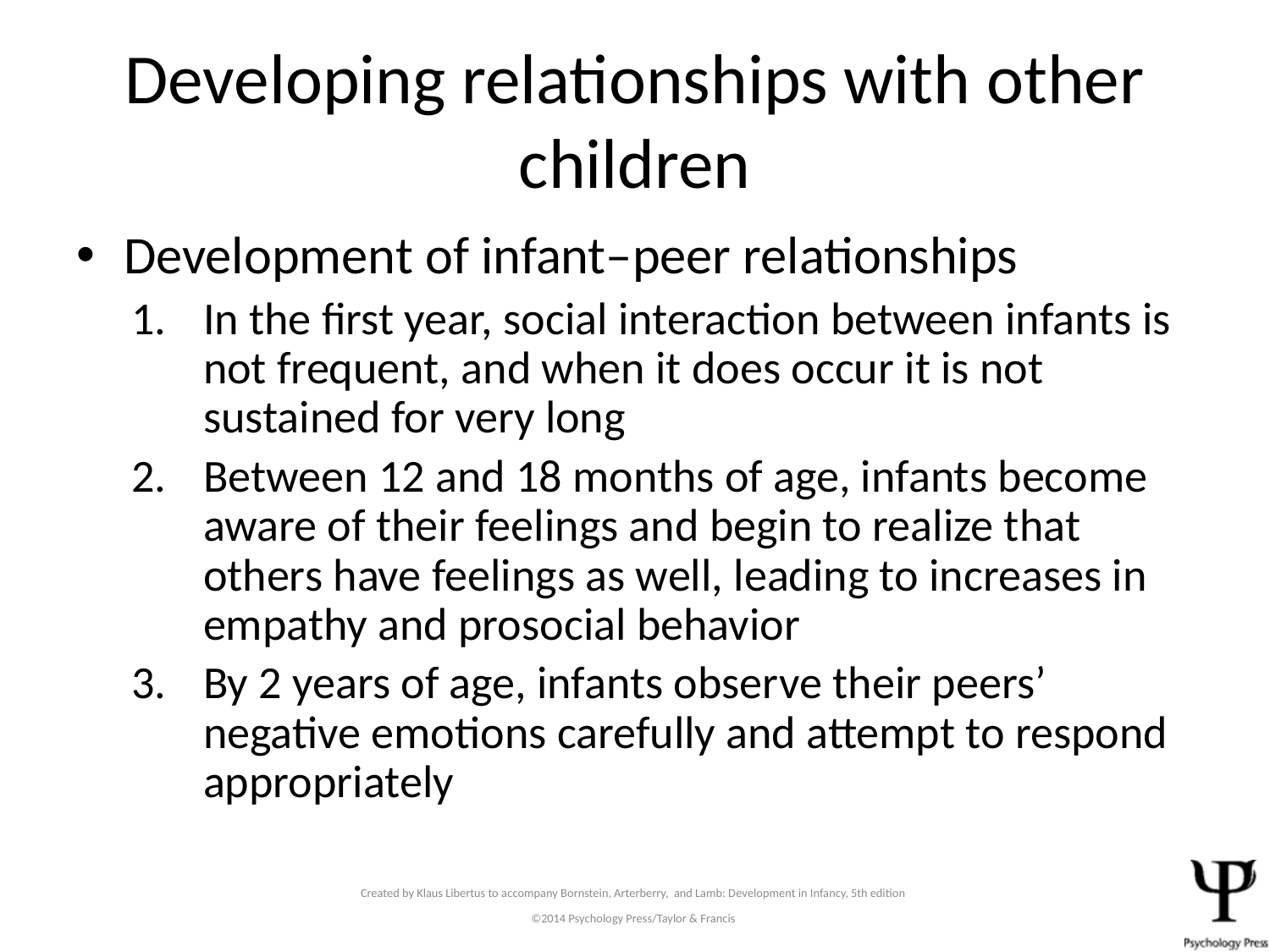

# Developing relationships with other children
Development of infant–peer relationships
In the first year, social interaction between infants is not frequent, and when it does occur it is not sustained for very long
Between 12 and 18 months of age, infants become aware of their feelings and begin to realize that others have feelings as well, leading to increases in empathy and prosocial behavior
By 2 years of age, infants observe their peers’ negative emotions carefully and attempt to respond appropriately
Created by Klaus Libertus to accompany Bornstein, Arterberry,  and Lamb: Development in Infancy, 5th edition
©2014 Psychology Press/Taylor & Francis